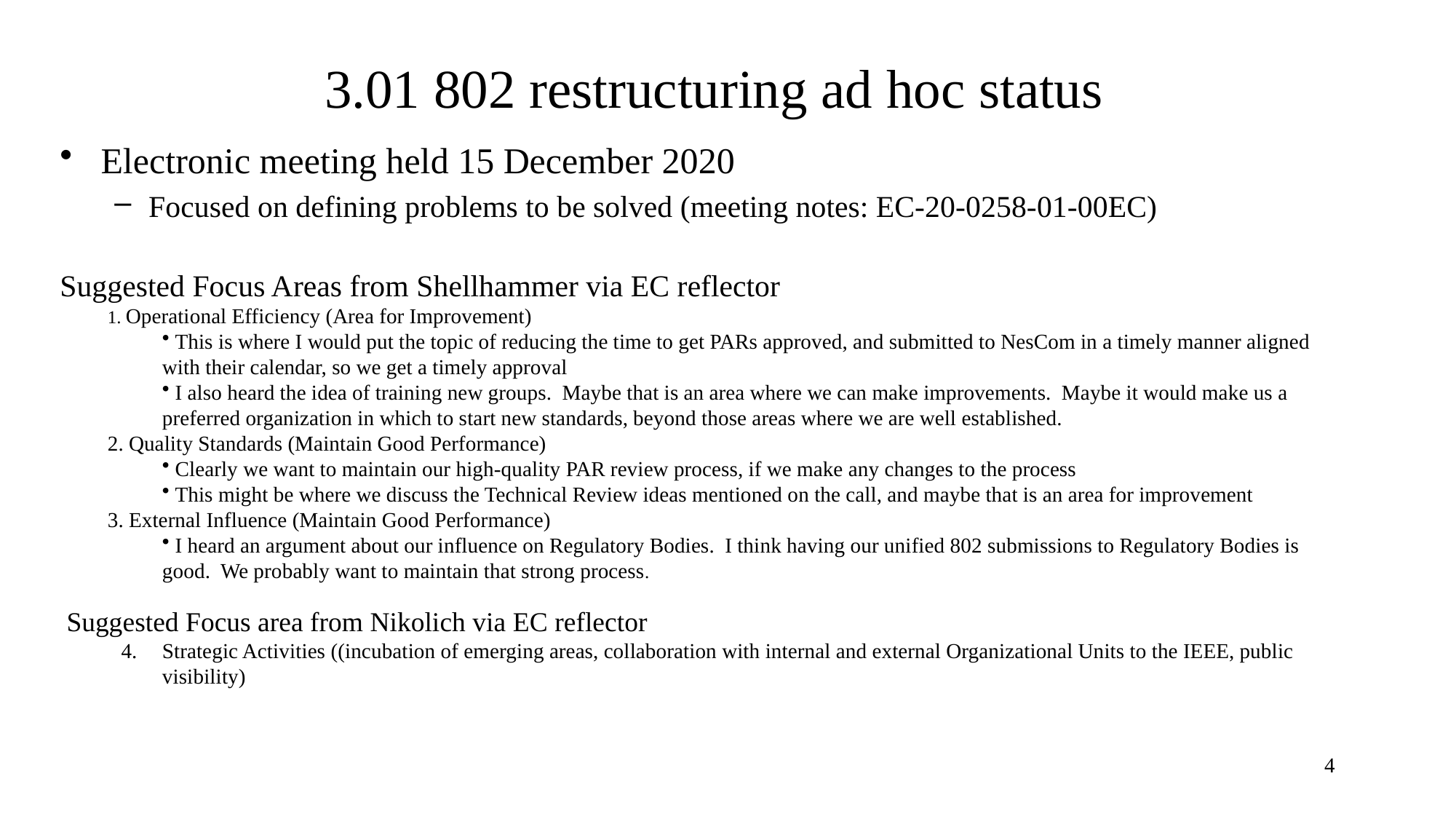

# 3.01 802 restructuring ad hoc status
Electronic meeting held 15 December 2020
Focused on defining problems to be solved (meeting notes: EC-20-0258-01-00EC)
Suggested Focus Areas from Shellhammer via EC reflector
 Operational Efficiency (Area for Improvement)
 This is where I would put the topic of reducing the time to get PARs approved, and submitted to NesCom in a timely manner aligned with their calendar, so we get a timely approval
 I also heard the idea of training new groups.  Maybe that is an area where we can make improvements.  Maybe it would make us a preferred organization in which to start new standards, beyond those areas where we are well established.
 Quality Standards (Maintain Good Performance)
 Clearly we want to maintain our high-quality PAR review process, if we make any changes to the process
 This might be where we discuss the Technical Review ideas mentioned on the call, and maybe that is an area for improvement
 External Influence (Maintain Good Performance)
 I heard an argument about our influence on Regulatory Bodies.  I think having our unified 802 submissions to Regulatory Bodies is good.  We probably want to maintain that strong process.
Suggested Focus area from Nikolich via EC reflector
Strategic Activities ((incubation of emerging areas, collaboration with internal and external Organizational Units to the IEEE, public visibility)

4